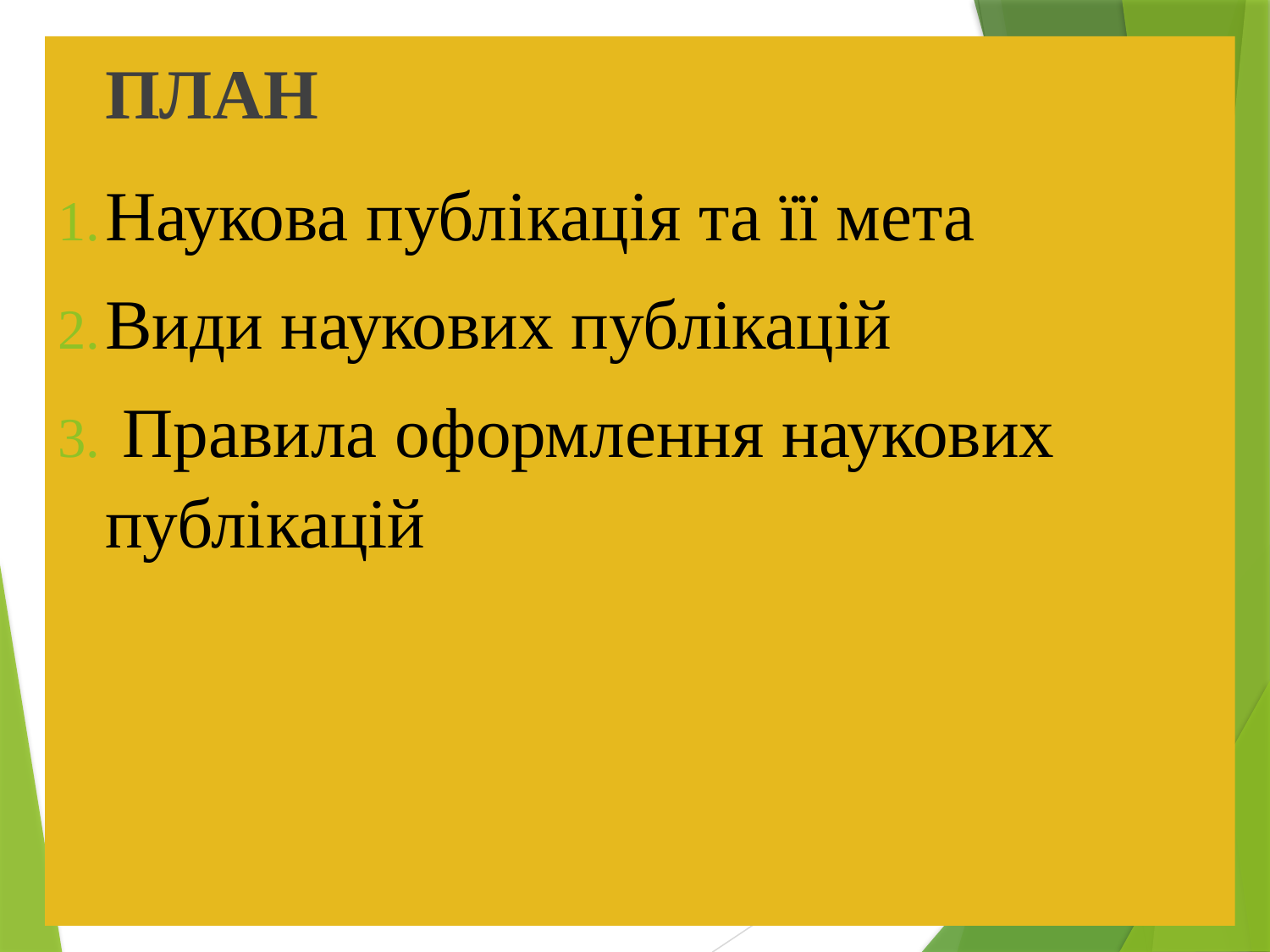

ПЛАН
Наукова публікація та її мета
Види наукових публікацій
 Правила оформлення наукових публікацій